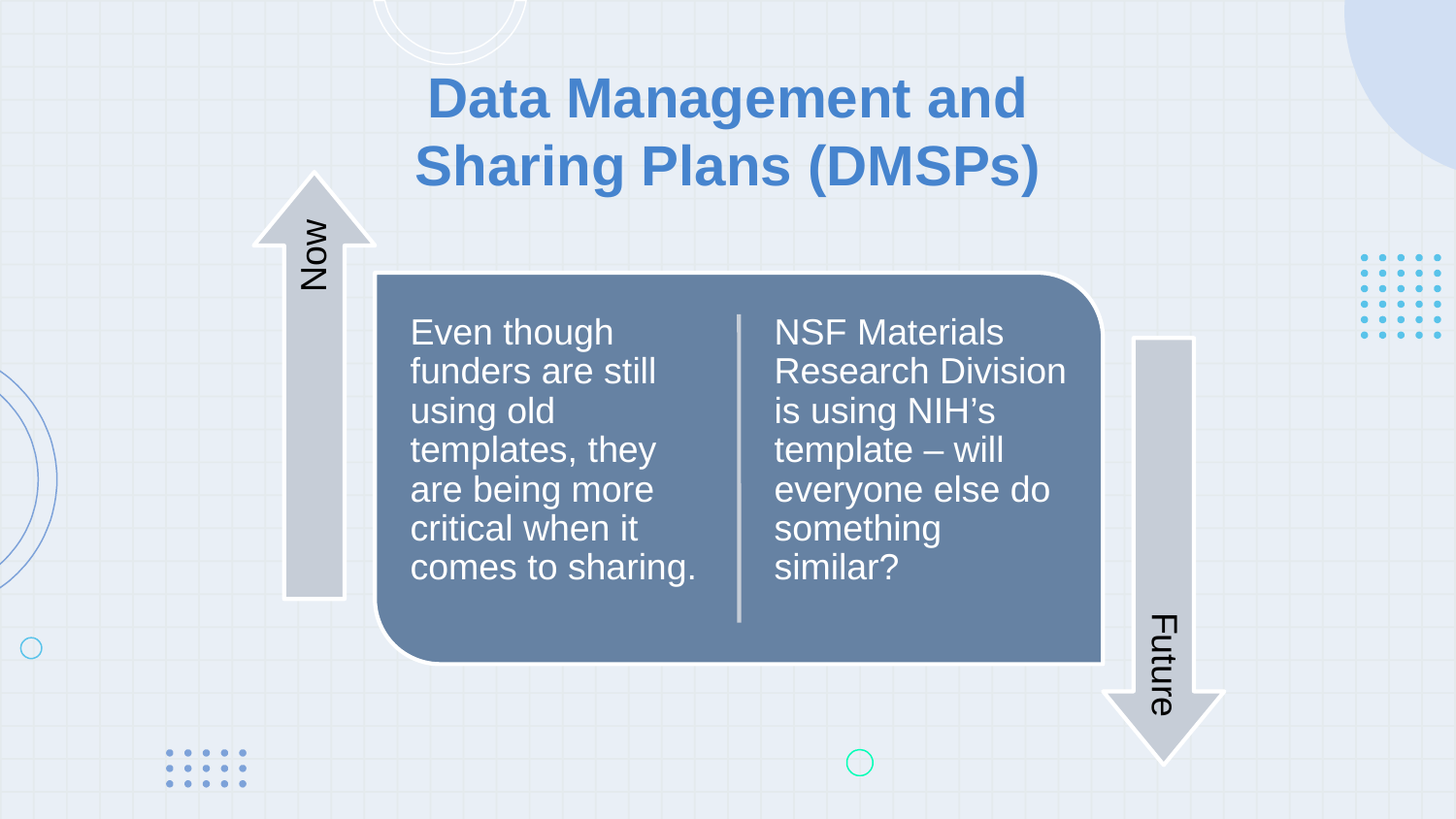

# Data Management and Sharing Plans (DMSPs)
Even though funders are still using old templates, they are being more critical when it comes to sharing.
NSF Materials Research Division is using NIH’s template – will everyone else do something similar?
Now
Future